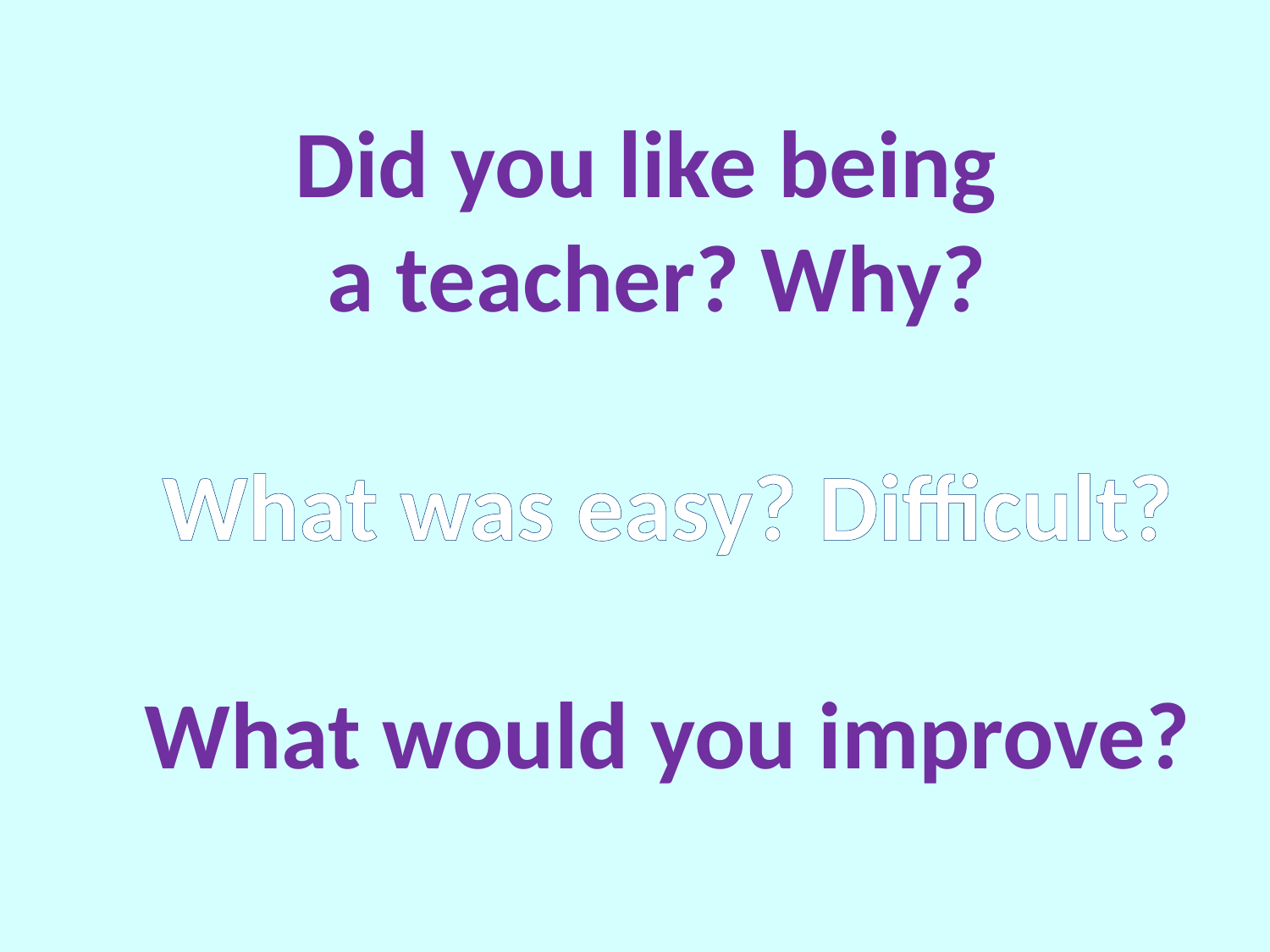

Did you like being
a teacher? Why?

 What was easy? Difficult?

 What would you improve?